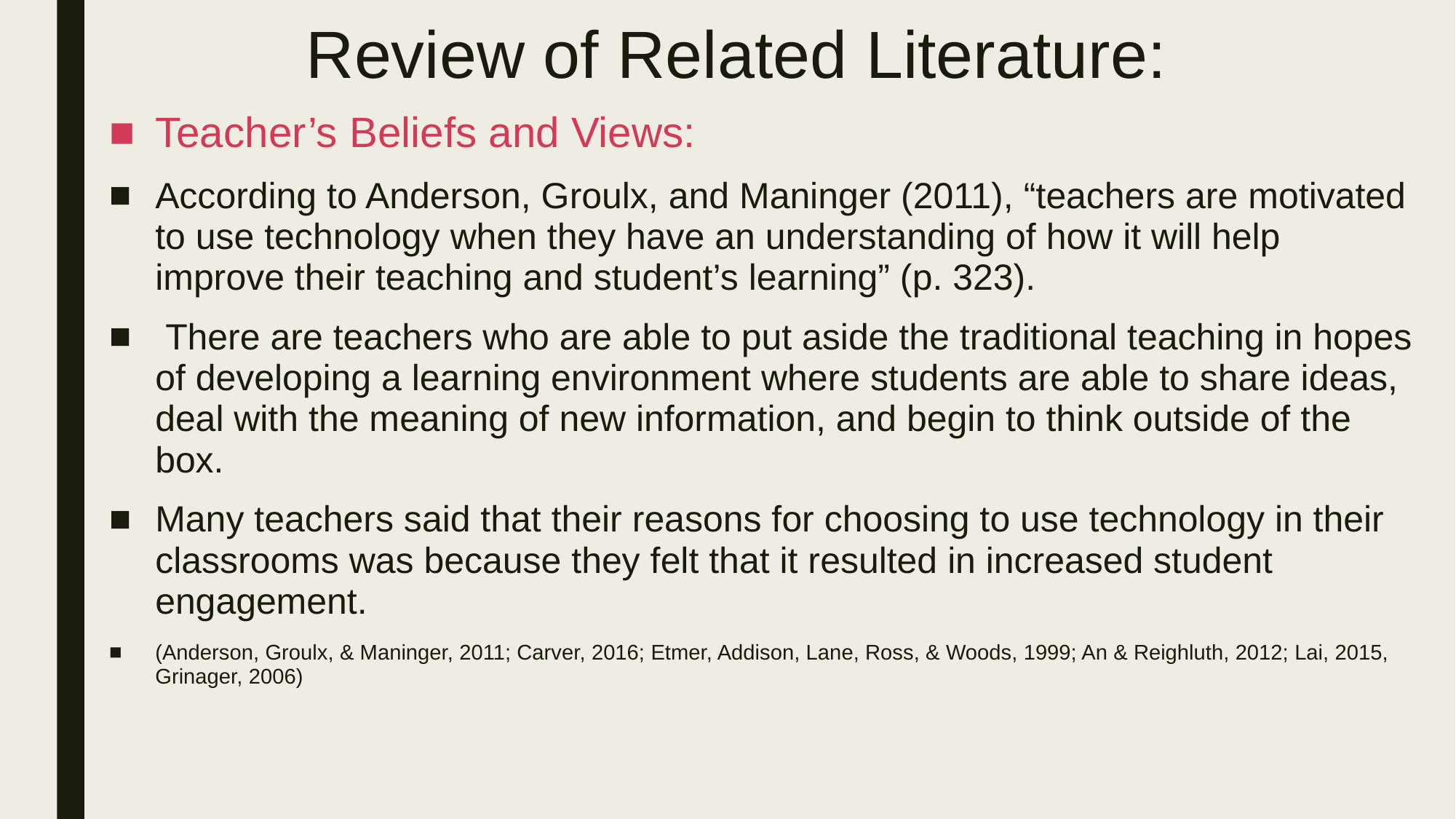

# Review of Related Literature:
Teacher’s Beliefs and Views:
According to Anderson, Groulx, and Maninger (2011), “teachers are motivated to use technology when they have an understanding of how it will help improve their teaching and student’s learning” (p. 323).
 There are teachers who are able to put aside the traditional teaching in hopes of developing a learning environment where students are able to share ideas, deal with the meaning of new information, and begin to think outside of the box.
Many teachers said that their reasons for choosing to use technology in their classrooms was because they felt that it resulted in increased student engagement.
(Anderson, Groulx, & Maninger, 2011; Carver, 2016; Etmer, Addison, Lane, Ross, & Woods, 1999; An & Reighluth, 2012; Lai, 2015, Grinager, 2006)